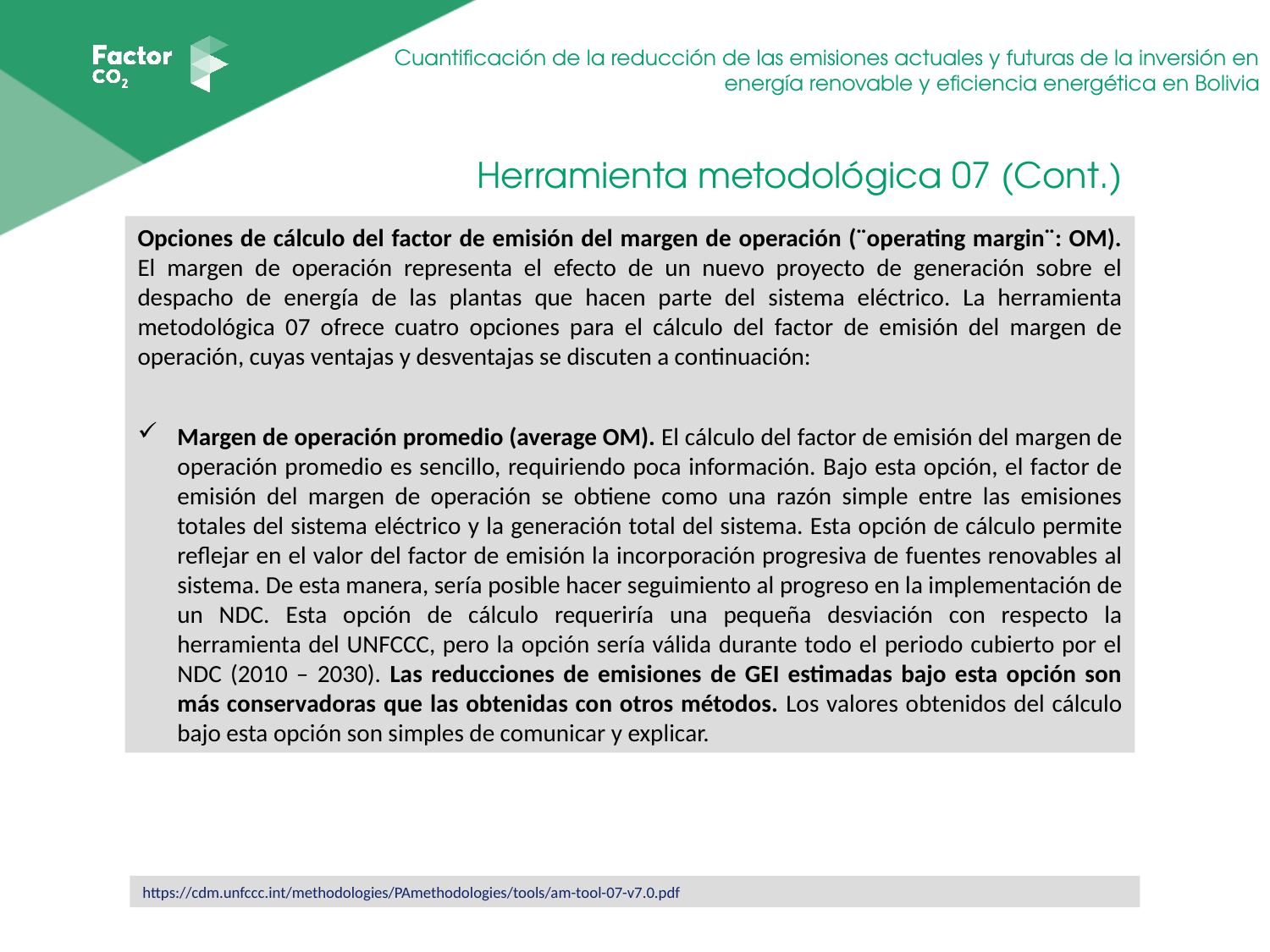

Herramienta metodológica 07 (Cont.)
Opciones de cálculo del factor de emisión del margen de operación (¨operating margin¨: OM). El margen de operación representa el efecto de un nuevo proyecto de generación sobre el despacho de energía de las plantas que hacen parte del sistema eléctrico. La herramienta metodológica 07 ofrece cuatro opciones para el cálculo del factor de emisión del margen de operación, cuyas ventajas y desventajas se discuten a continuación:

Margen de operación promedio (average OM). El cálculo del factor de emisión del margen de operación promedio es sencillo, requiriendo poca información. Bajo esta opción, el factor de emisión del margen de operación se obtiene como una razón simple entre las emisiones totales del sistema eléctrico y la generación total del sistema. Esta opción de cálculo permite reflejar en el valor del factor de emisión la incorporación progresiva de fuentes renovables al sistema. De esta manera, sería posible hacer seguimiento al progreso en la implementación de un NDC. Esta opción de cálculo requeriría una pequeña desviación con respecto la herramienta del UNFCCC, pero la opción sería válida durante todo el periodo cubierto por el NDC (2010 – 2030). Las reducciones de emisiones de GEI estimadas bajo esta opción son más conservadoras que las obtenidas con otros métodos. Los valores obtenidos del cálculo bajo esta opción son simples de comunicar y explicar.
https://cdm.unfccc.int/methodologies/PAmethodologies/tools/am-tool-07-v7.0.pdf